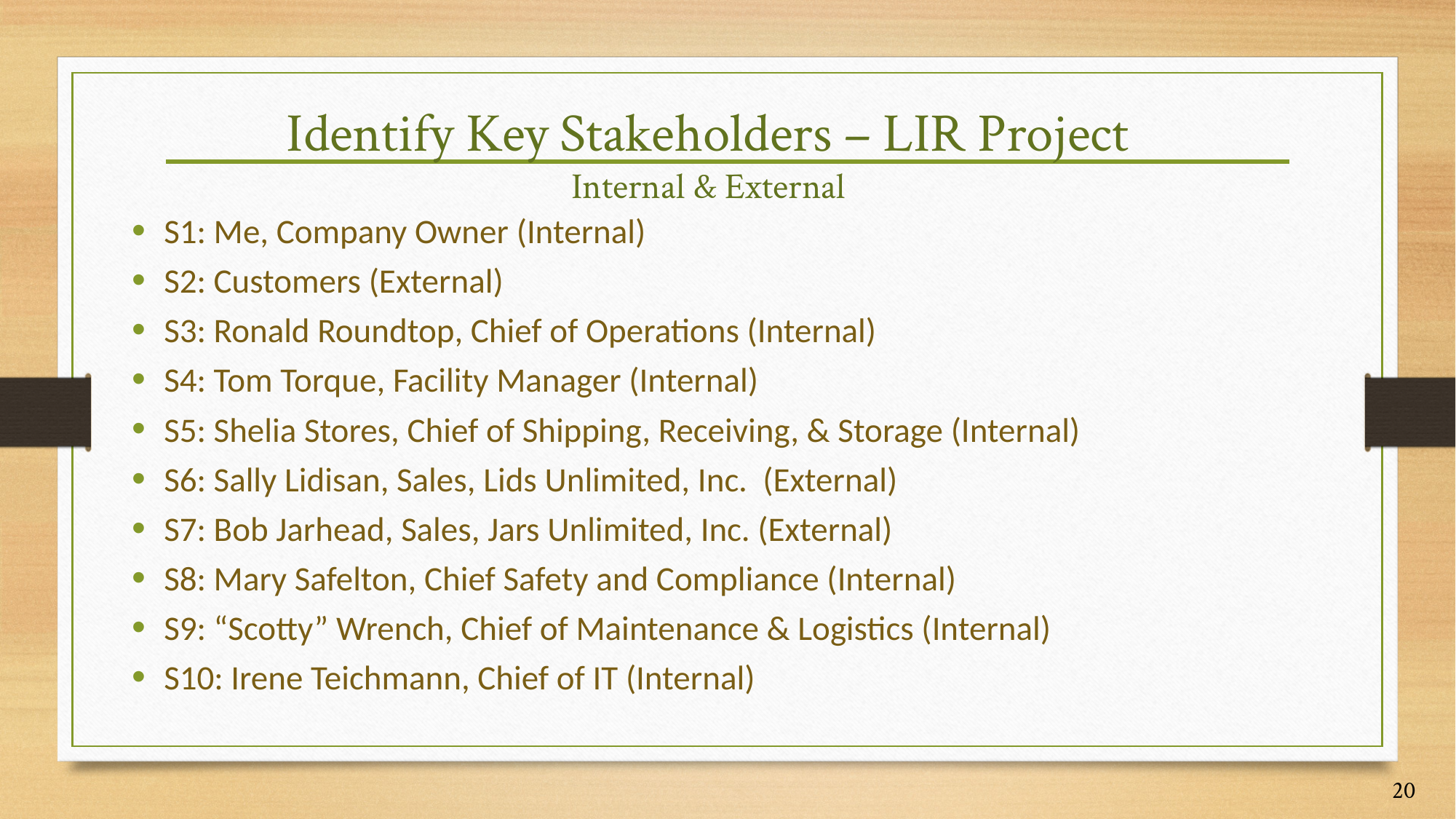

# Identify Key Stakeholders – LIR Project Internal & External
S1: Me, Company Owner (Internal)
S2: Customers (External)
S3: Ronald Roundtop, Chief of Operations (Internal)
S4: Tom Torque, Facility Manager (Internal)
S5: Shelia Stores, Chief of Shipping, Receiving, & Storage (Internal)
S6: Sally Lidisan, Sales, Lids Unlimited, Inc.  (External)
S7: Bob Jarhead, Sales, Jars Unlimited, Inc. (External)
S8: Mary Safelton, Chief Safety and Compliance (Internal)
S9: “Scotty” Wrench, Chief of Maintenance & Logistics (Internal)
S10: Irene Teichmann, Chief of IT (Internal)
20